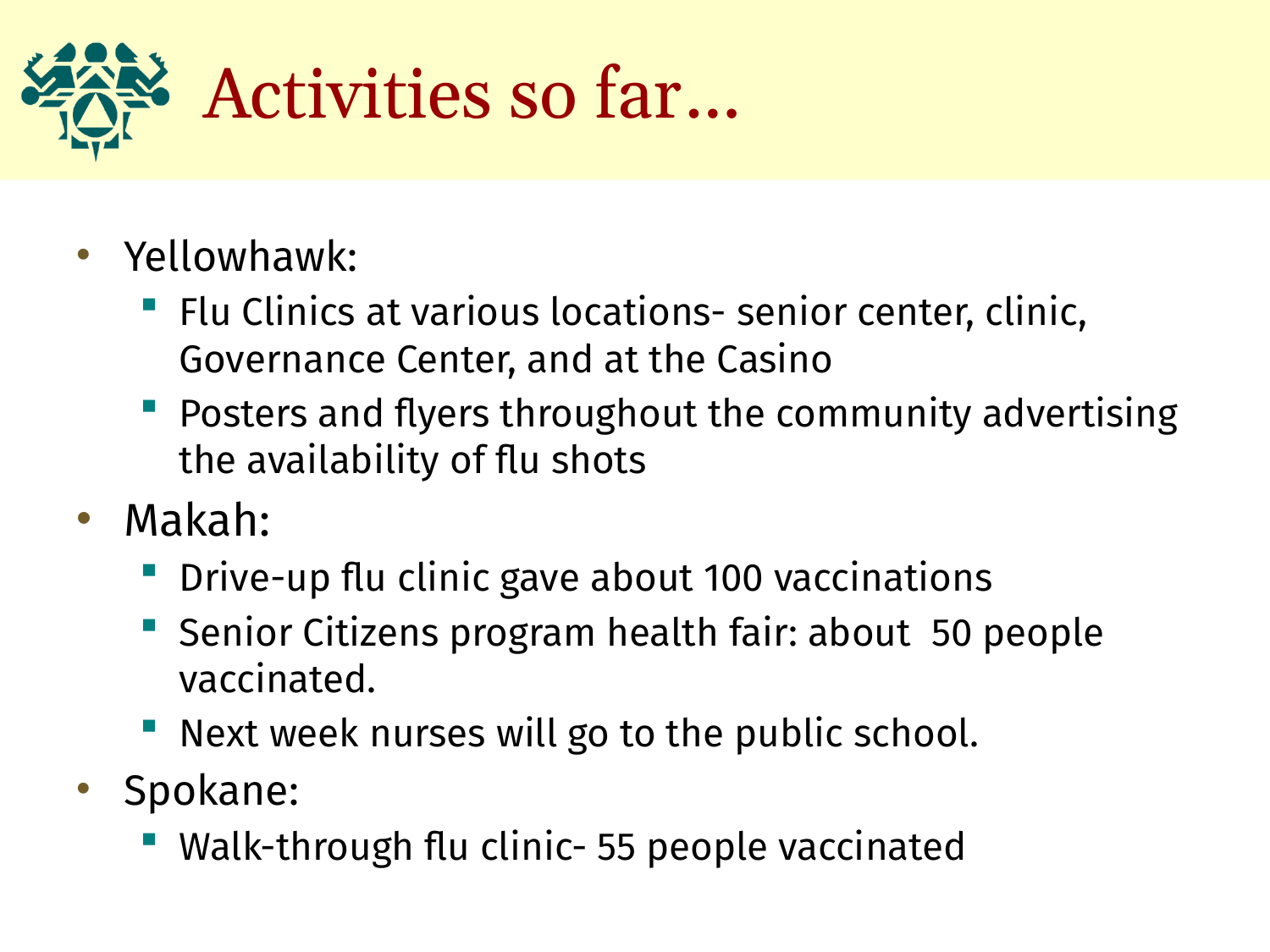

# Activities so far…
Yellowhawk:
Flu Clinics at various locations- senior center, clinic, Governance Center, and at the Casino
Posters and flyers throughout the community advertising the availability of flu shots
Makah:
Drive-up flu clinic gave about 100 vaccinations
Senior Citizens program health fair: about  50 people vaccinated.
Next week nurses will go to the public school.
Spokane:
Walk-through flu clinic- 55 people vaccinated